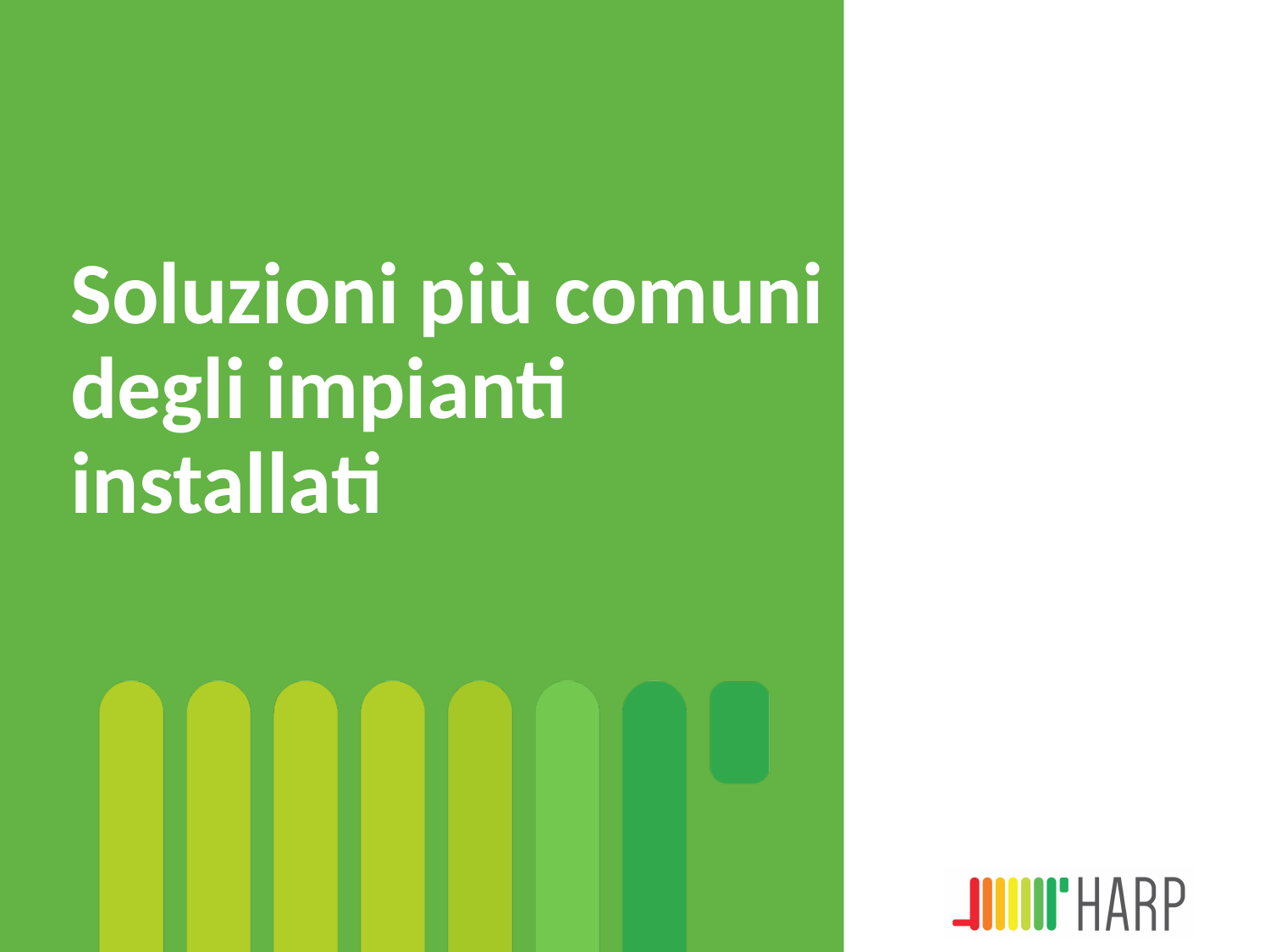

# Soluzioni più comuni degli impianti installati